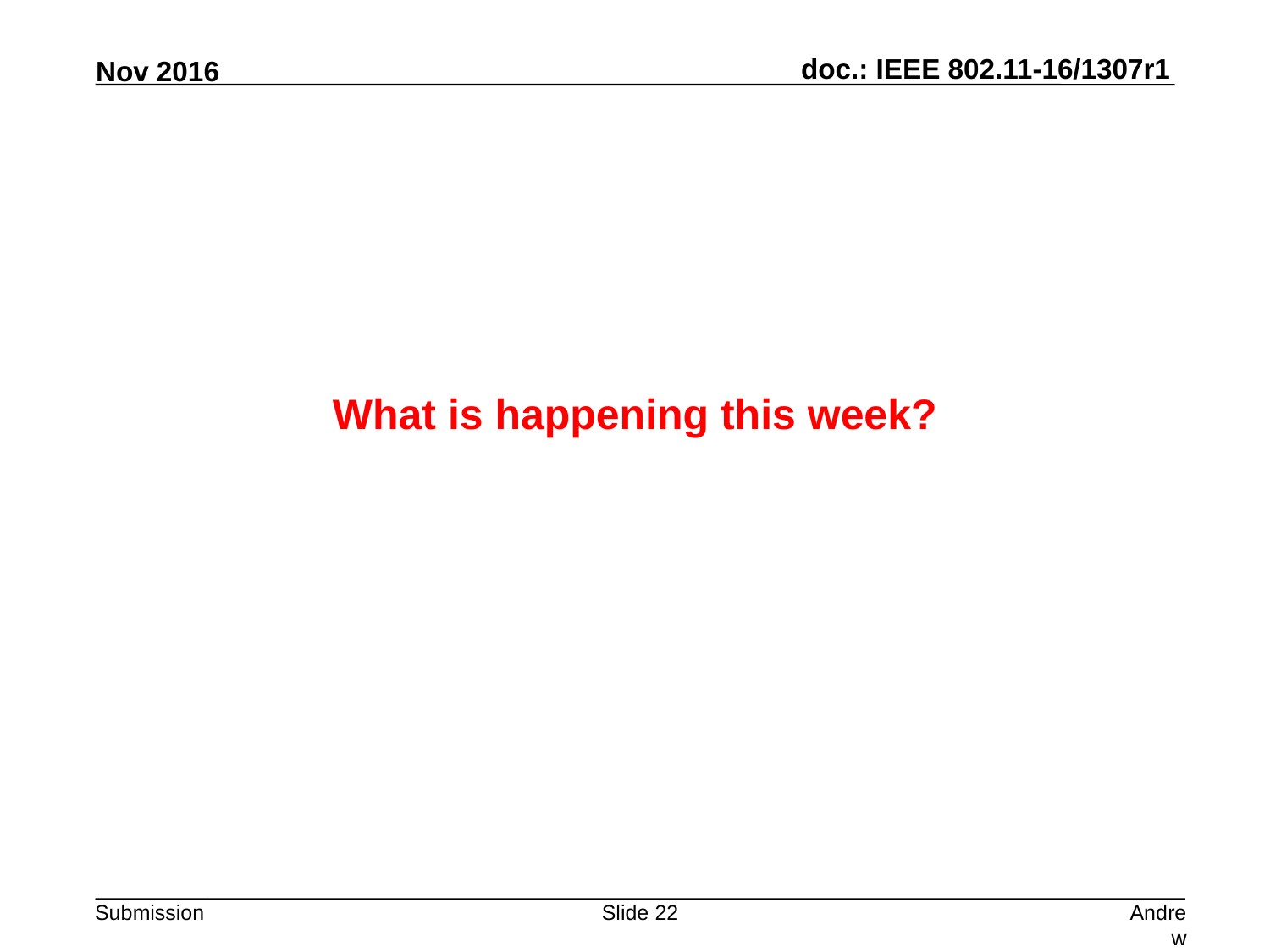

What is happening this week?
Slide 22
Andrew Myles, Cisco